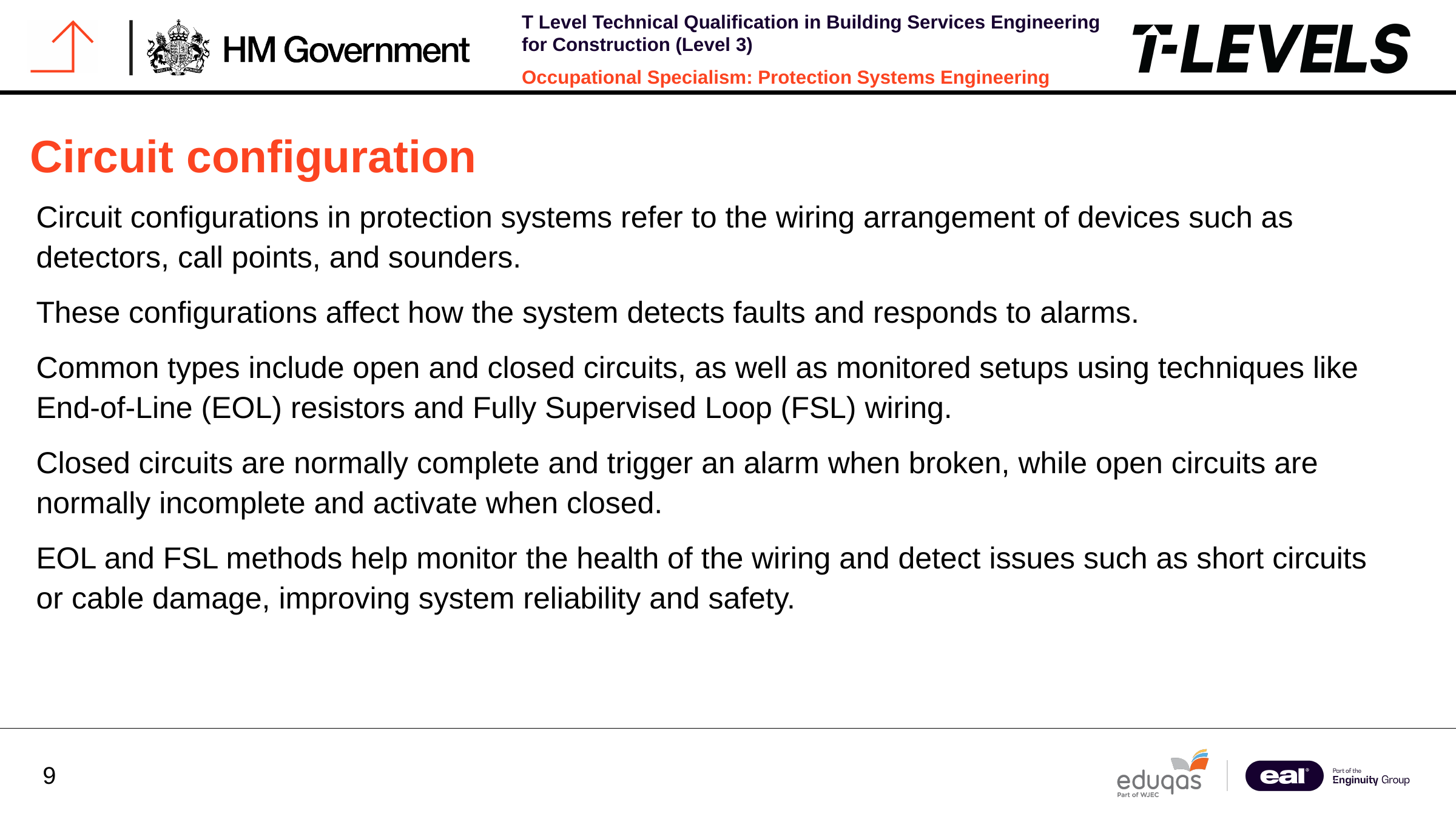

Circuit configuration
Circuit configurations in protection systems refer to the wiring arrangement of devices such as detectors, call points, and sounders.
These configurations affect how the system detects faults and responds to alarms.
Common types include open and closed circuits, as well as monitored setups using techniques like End-of-Line (EOL) resistors and Fully Supervised Loop (FSL) wiring.
Closed circuits are normally complete and trigger an alarm when broken, while open circuits are normally incomplete and activate when closed.
EOL and FSL methods help monitor the health of the wiring and detect issues such as short circuits or cable damage, improving system reliability and safety.